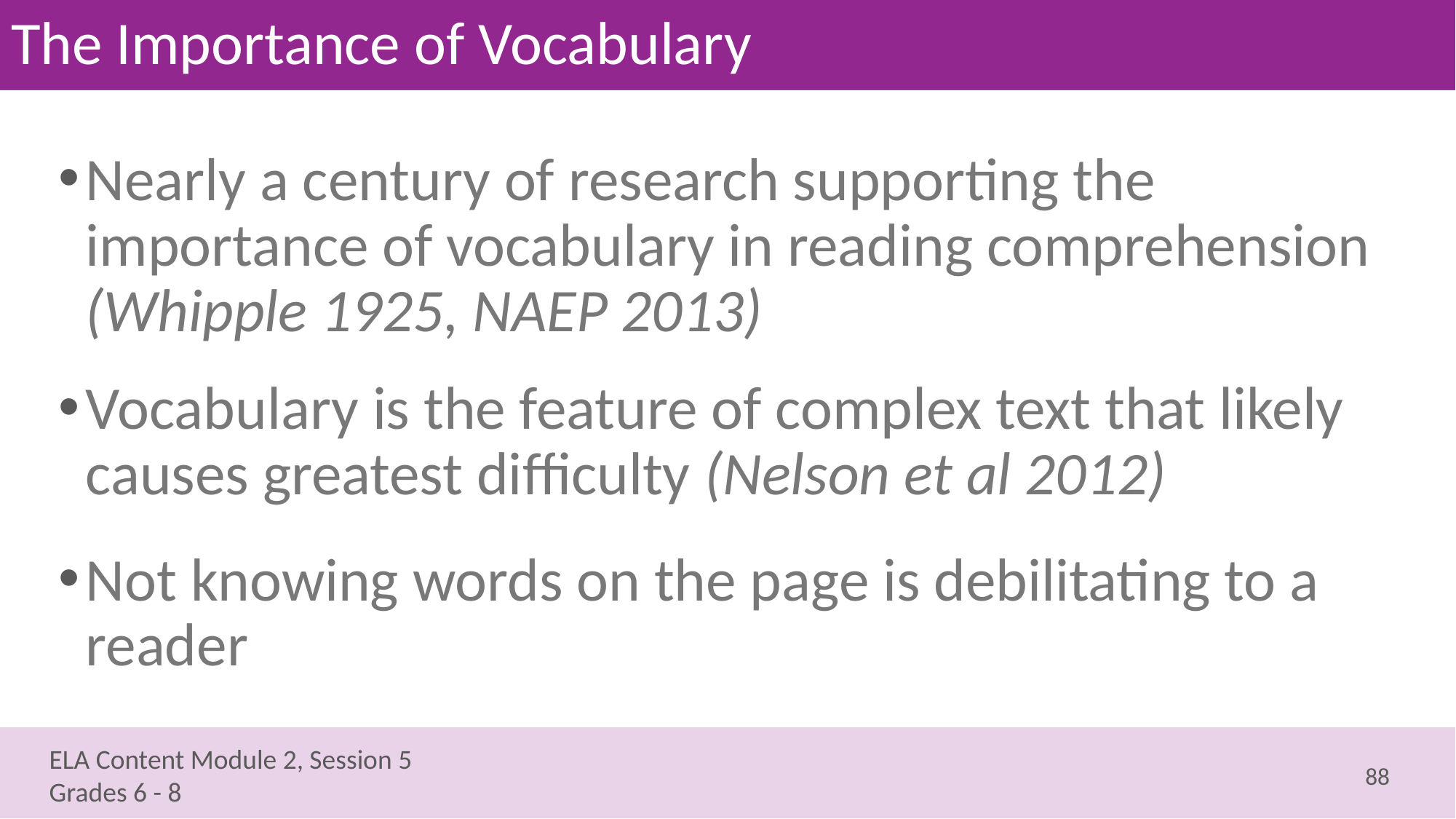

# The Importance of Vocabulary
Nearly a century of research supporting the importance of vocabulary in reading comprehension (Whipple 1925, NAEP 2013)

Vocabulary is the feature of complex text that likely causes greatest difficulty (Nelson et al 2012)

Not knowing words on the page is debilitating to a reader
88